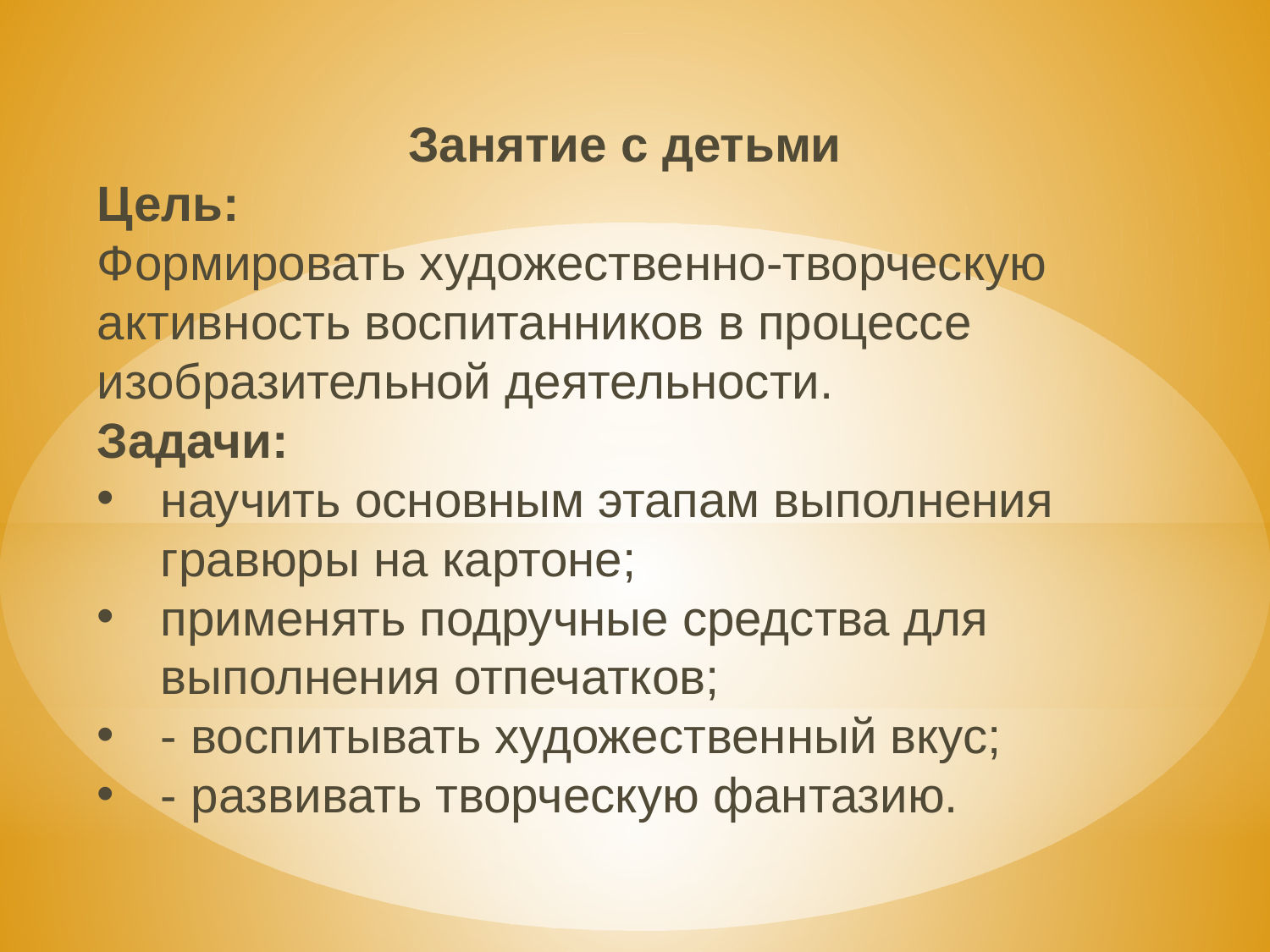

Занятие с детьми
Цель:
Формировать художественно-творческую активность воспитанников в процессе изобразительной деятельности.
Задачи:
научить основным этапам выполнения гравюры на картоне;
применять подручные средства для выполнения отпечатков;
- воспитывать художественный вкус;
- развивать творческую фантазию.